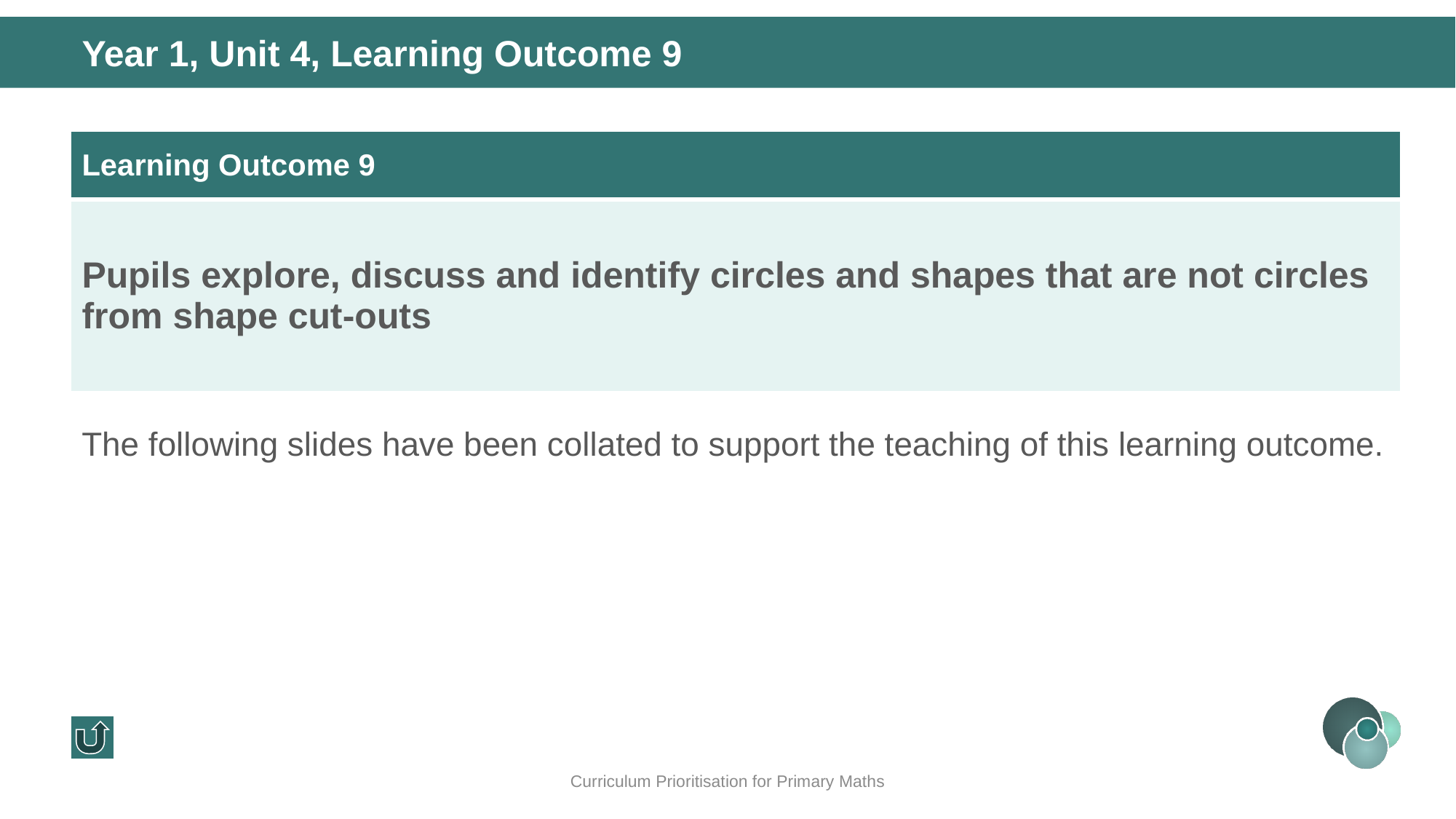

Year 1, Unit 4, Learning Outcome 9
| Learning Outcome 9 |
| --- |
| Pupils explore, discuss and identify circles and shapes that are not circles from shape cut-outs |
The following slides have been collated to support the teaching of this learning outcome.

Curriculum Prioritisation for Primary Maths